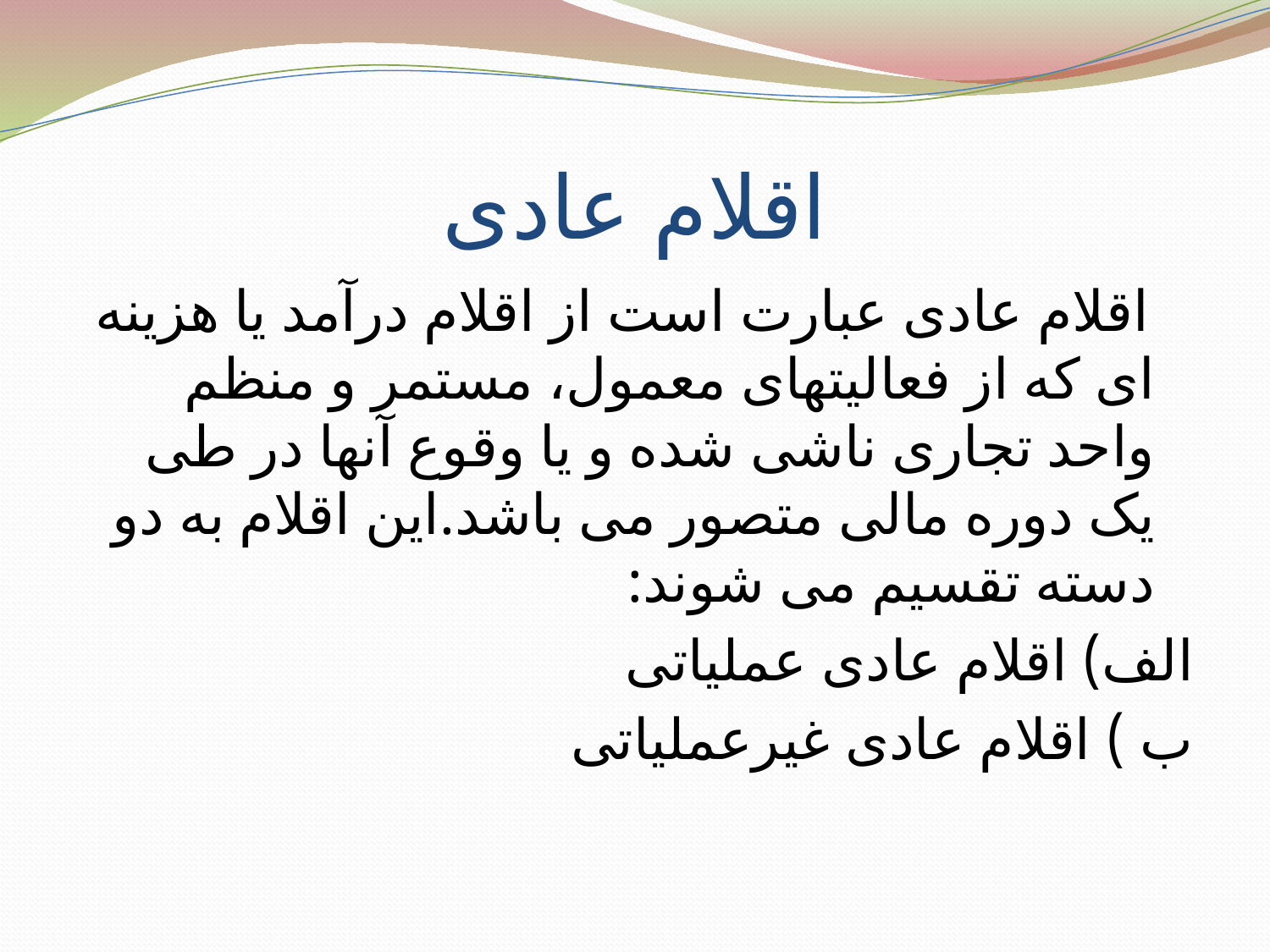

# اقلام عادی
   اقلام عادی عبارت است از اقلام درآمد یا هزینه ای که از فعالیتهای معمول، مستمر و منظم واحد تجاری ناشی شده و یا وقوع آنها در طی یک دوره مالی متصور می باشد.این اقلام به دو دسته تقسیم می شوند:
الف) اقلام عادی عملیاتی
ب ) اقلام عادی غیرعملیاتی